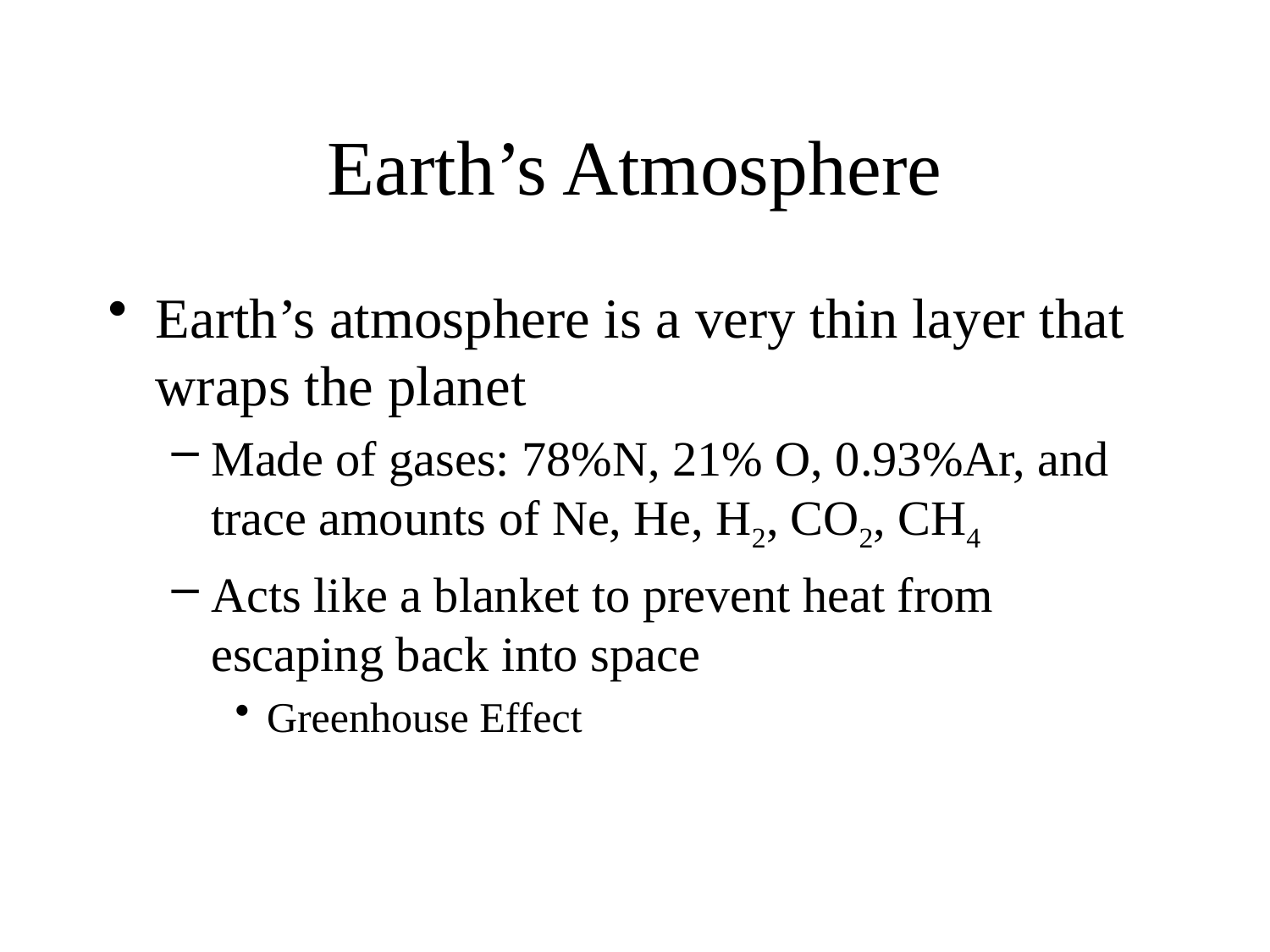

# Earth’s Atmosphere
Earth’s atmosphere is a very thin layer that wraps the planet
Made of gases: 78%N, 21% O, 0.93%Ar, and trace amounts of Ne, He, H2, CO2, CH4
Acts like a blanket to prevent heat from escaping back into space
Greenhouse Effect